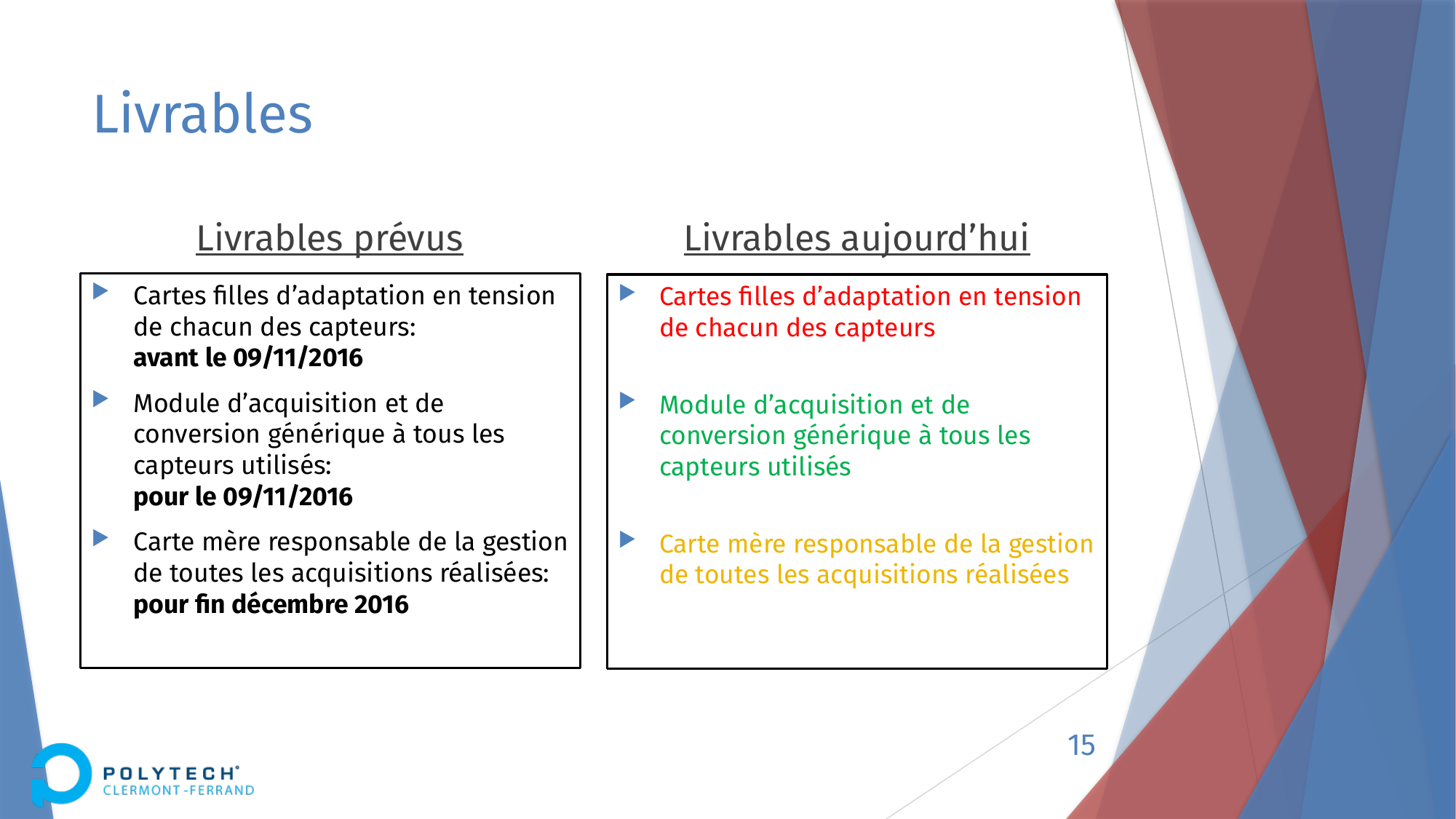

# Livrables
Livrables prévus
Livrables aujourd’hui
Cartes filles d’adaptation en tension de chacun des capteurs:
avant le 09/11/2016
Module d’acquisition et de conversion générique à tous les capteurs utilisés:
pour le 09/11/2016
Carte mère responsable de la gestion de toutes les acquisitions réalisées:
pour fin décembre 2016

Cartes filles d’adaptation en tension de chacun des capteurs
Module d’acquisition et de conversion générique à tous les capteurs utilisés
Carte mère responsable de la gestion de toutes les acquisitions réalisées

15